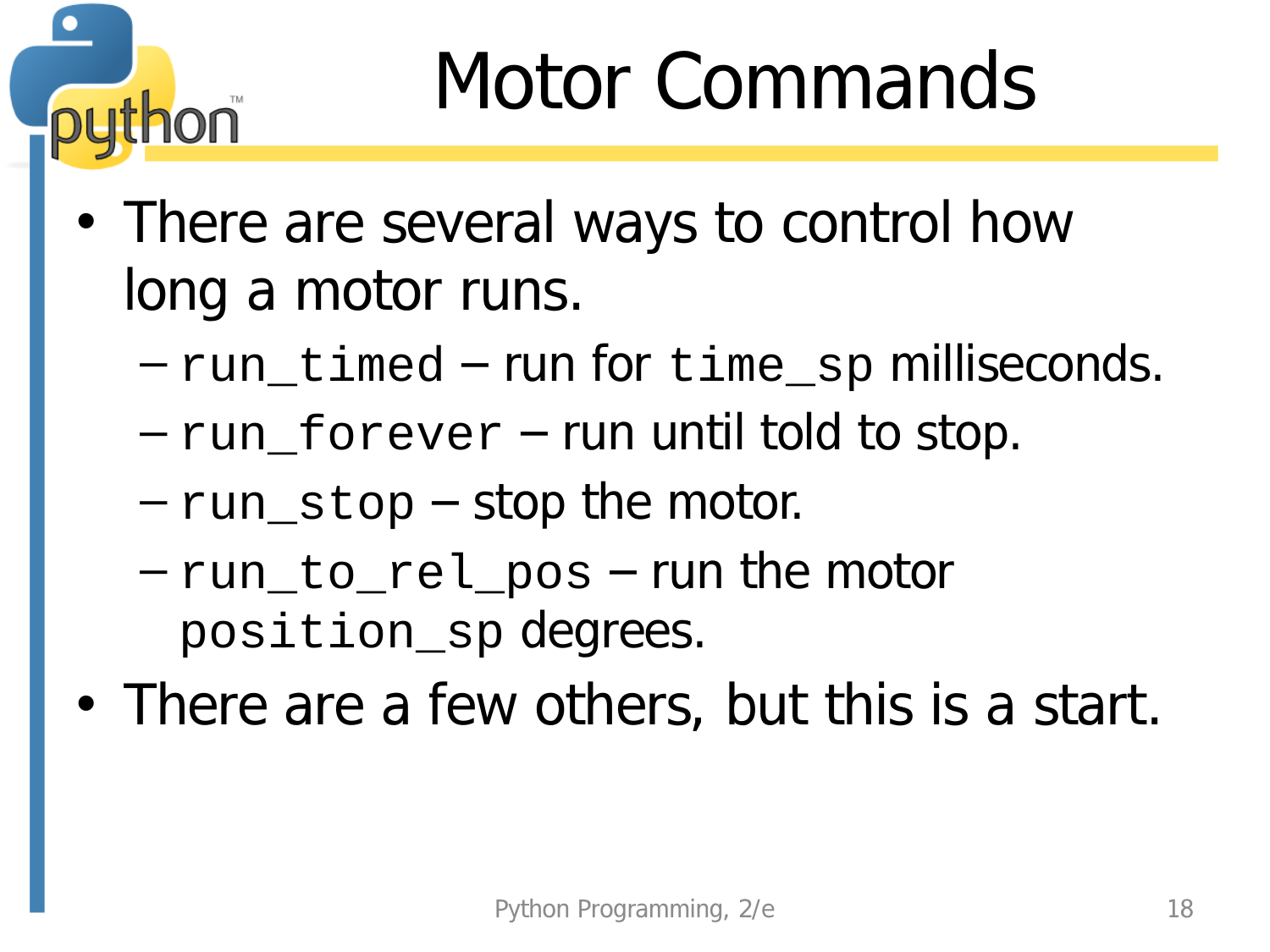

# Motor Commands
There are several ways to control how long a motor runs.
run_timed – run for time_sp milliseconds.
run_forever – run until told to stop.
run_stop – stop the motor.
run_to_rel_pos – run the motor  position_sp degrees.
There are a few others, but this is a start.
Python Programming, 2/e
18